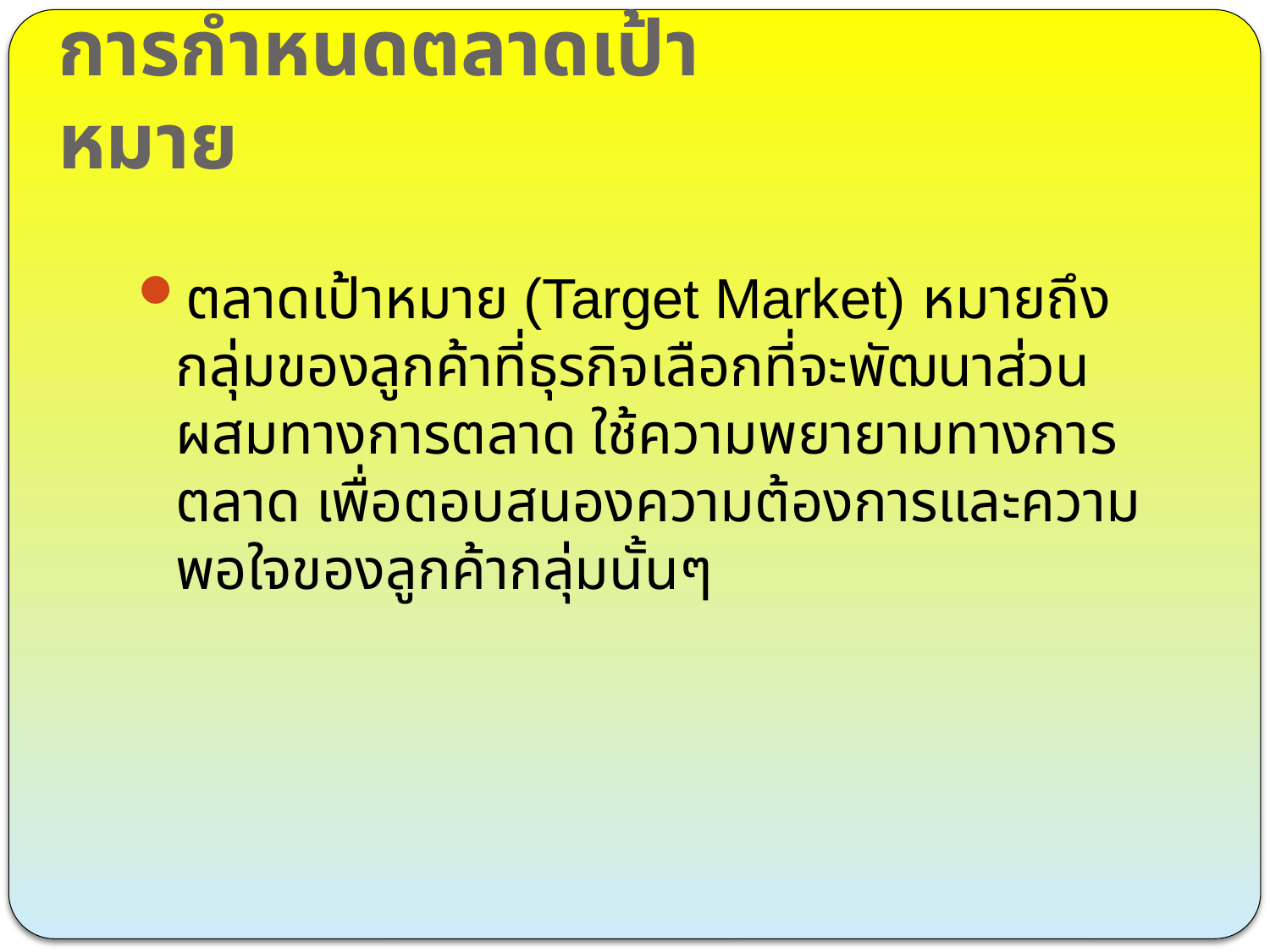

# การกำหนดตลาดเป้าหมาย
ตลาดเป้าหมาย (Target Market) หมายถึง กลุ่มของลูกค้าที่ธุรกิจเลือกที่จะพัฒนาส่วนผสมทางการตลาด ใช้ความพยายามทางการตลาด เพื่อตอบสนองความต้องการและความพอใจของลูกค้ากลุ่มนั้นๆ